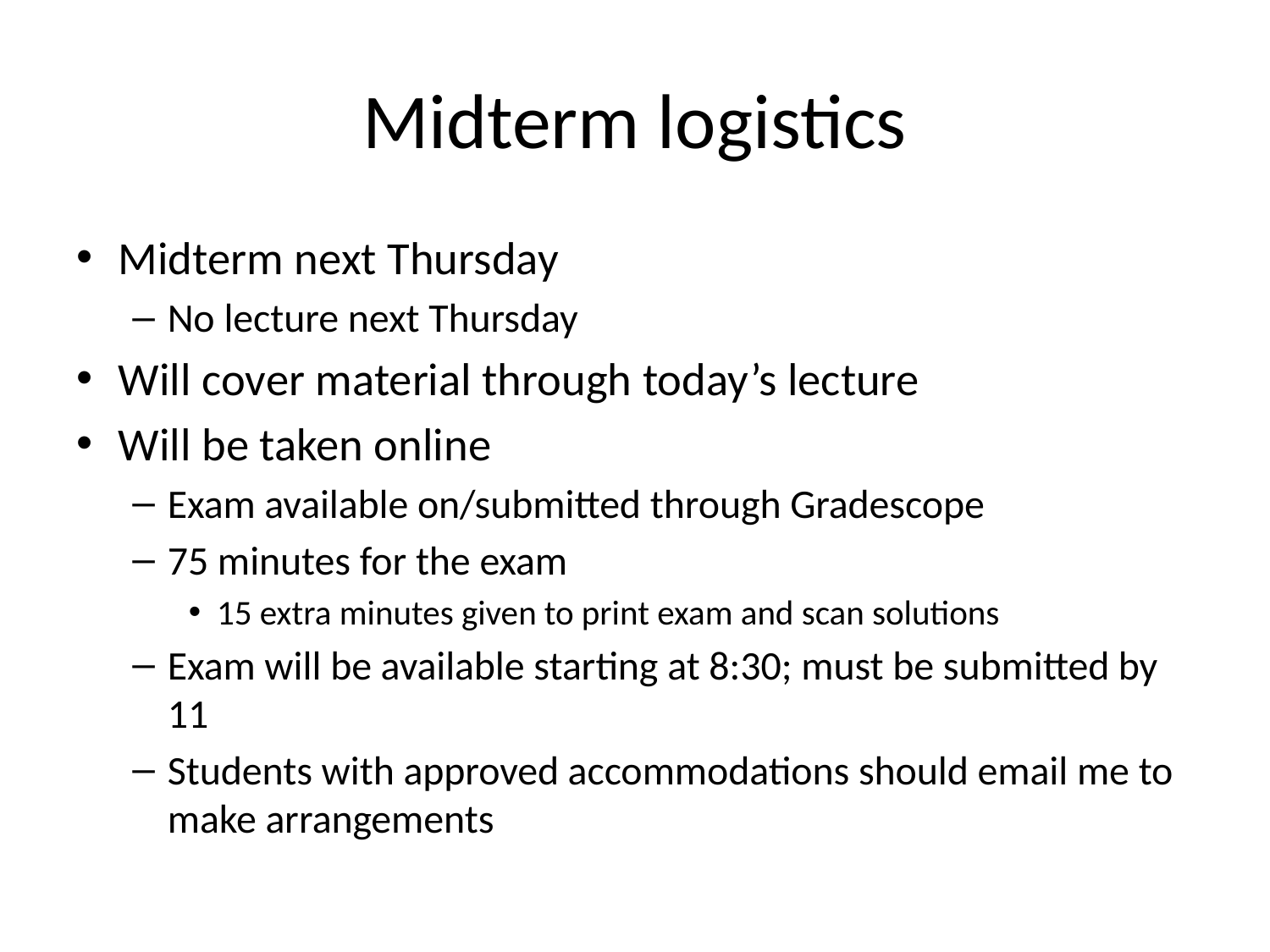

# Midterm logistics
Midterm next Thursday
No lecture next Thursday
Will cover material through today’s lecture
Will be taken online
Exam available on/submitted through Gradescope
75 minutes for the exam
15 extra minutes given to print exam and scan solutions
Exam will be available starting at 8:30; must be submitted by 11
Students with approved accommodations should email me to make arrangements